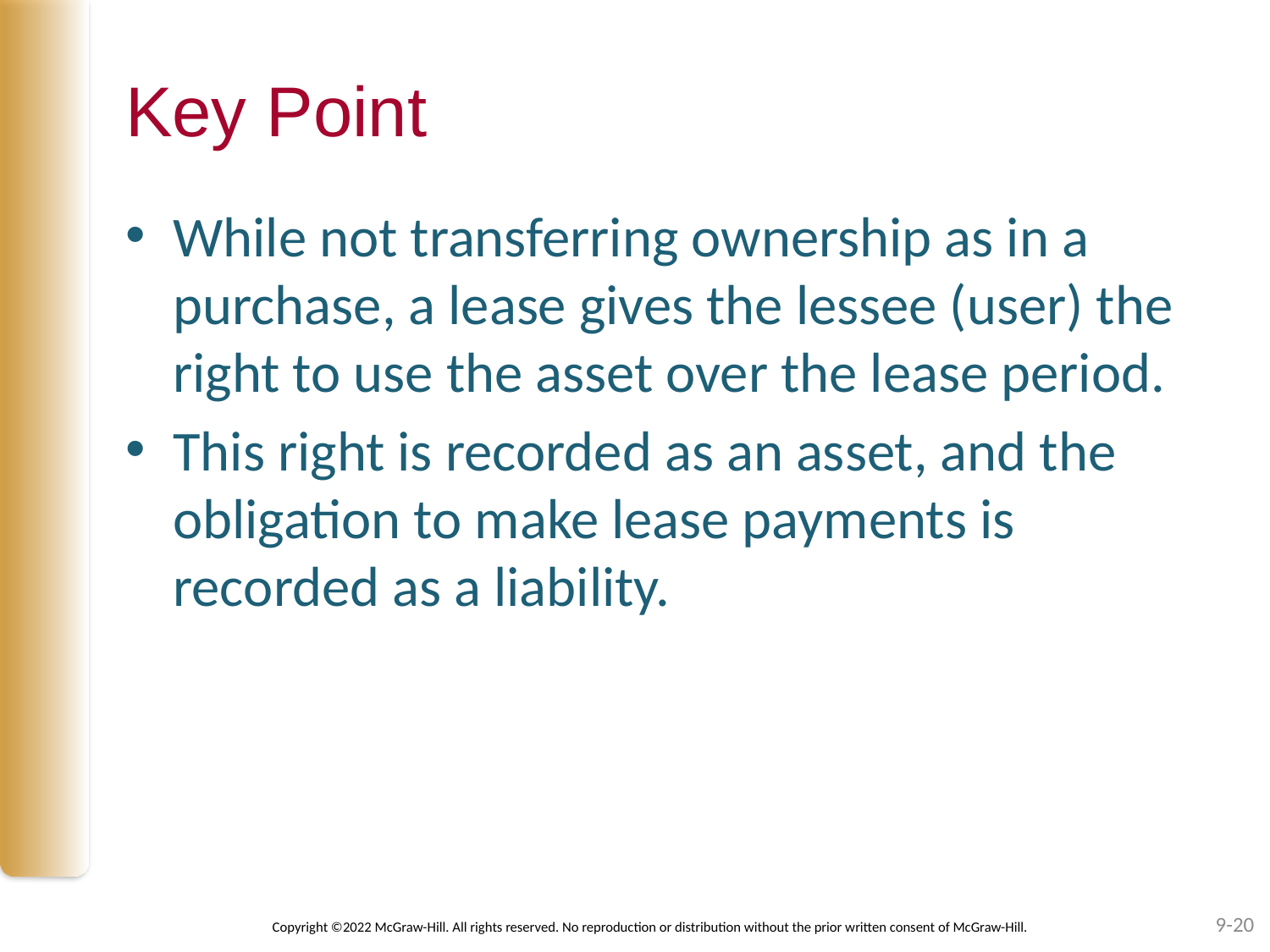

# Key Point
While not transferring ownership as in a purchase, a lease gives the lessee (user) the right to use the asset over the lease period.
This right is recorded as an asset, and the obligation to make lease payments is recorded as a liability.
9-20
Copyright ©2022 McGraw-Hill. All rights reserved. No reproduction or distribution without the prior written consent of McGraw-Hill.